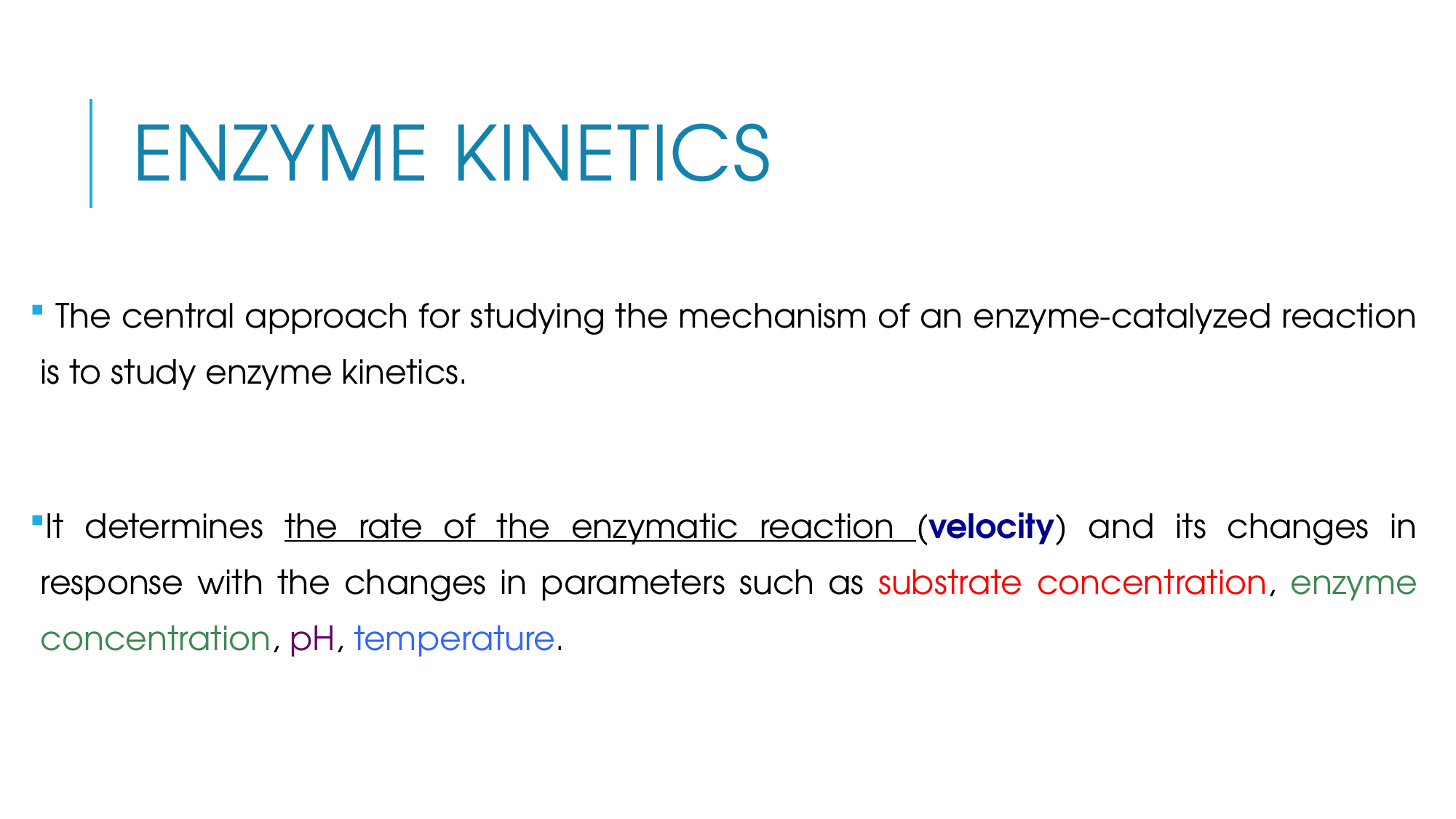

# Enzyme kinetics
 The central approach for studying the mechanism of an enzyme-catalyzed reaction is to study enzyme kinetics.

It determines the rate of the enzymatic reaction (velocity) and its changes in response with the changes in parameters such as substrate concentration, enzyme concentration, pH, temperature.